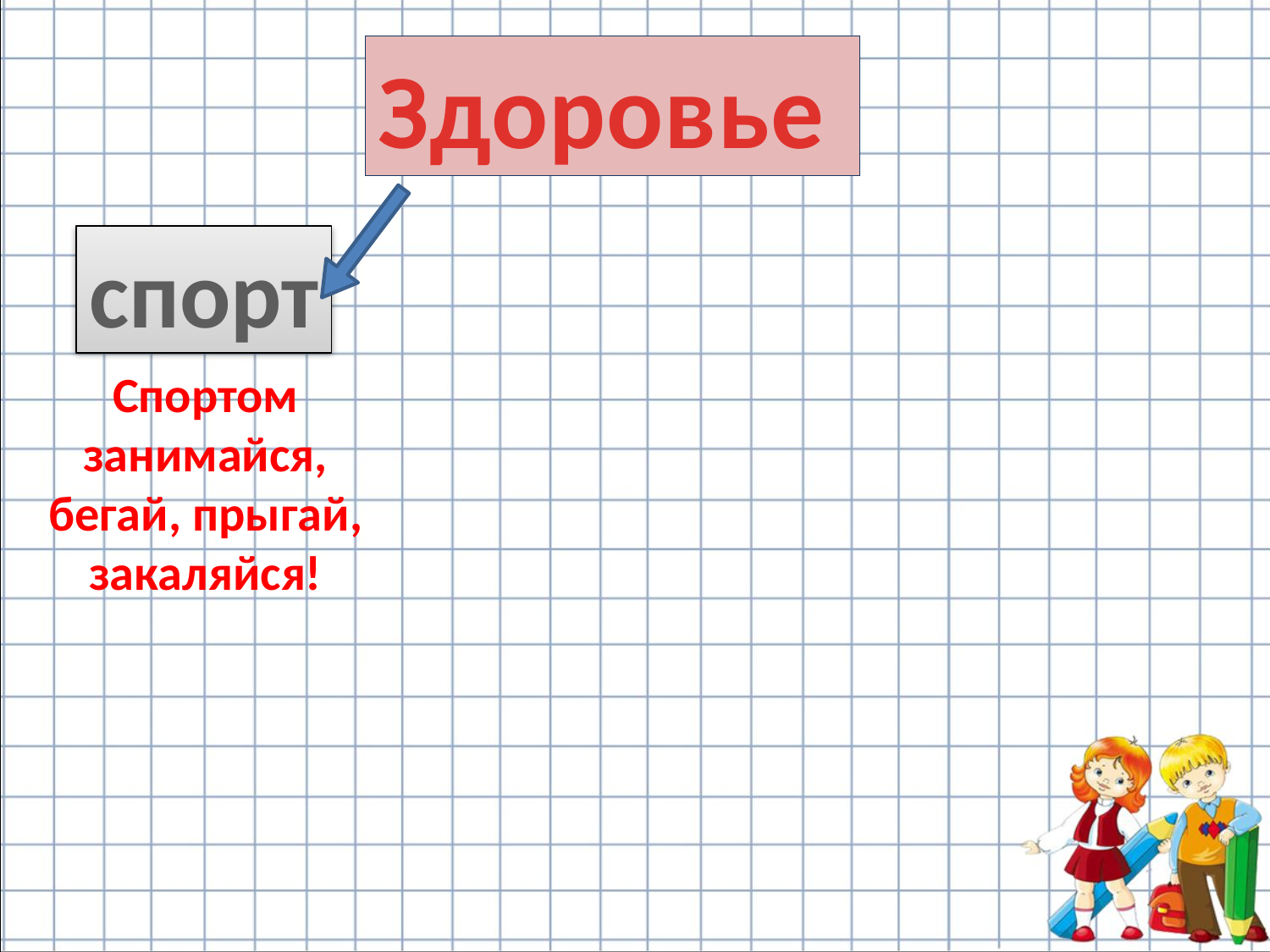

Здоровье

спорт
Спортом занимайся, бегай, прыгай, закаляйся!